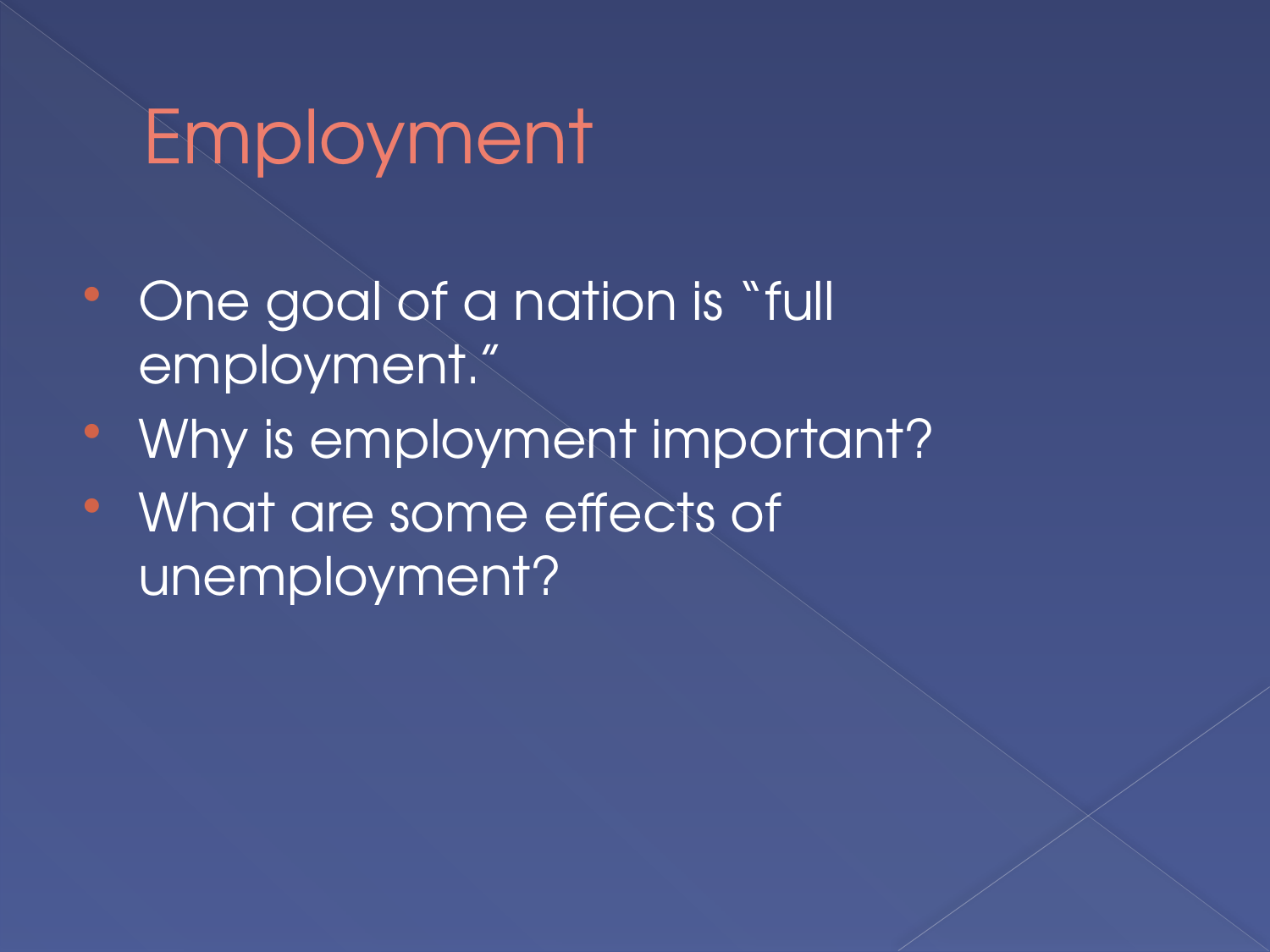

# Employment
One goal of a nation is “full employment.”
Why is employment important?
What are some effects of unemployment?